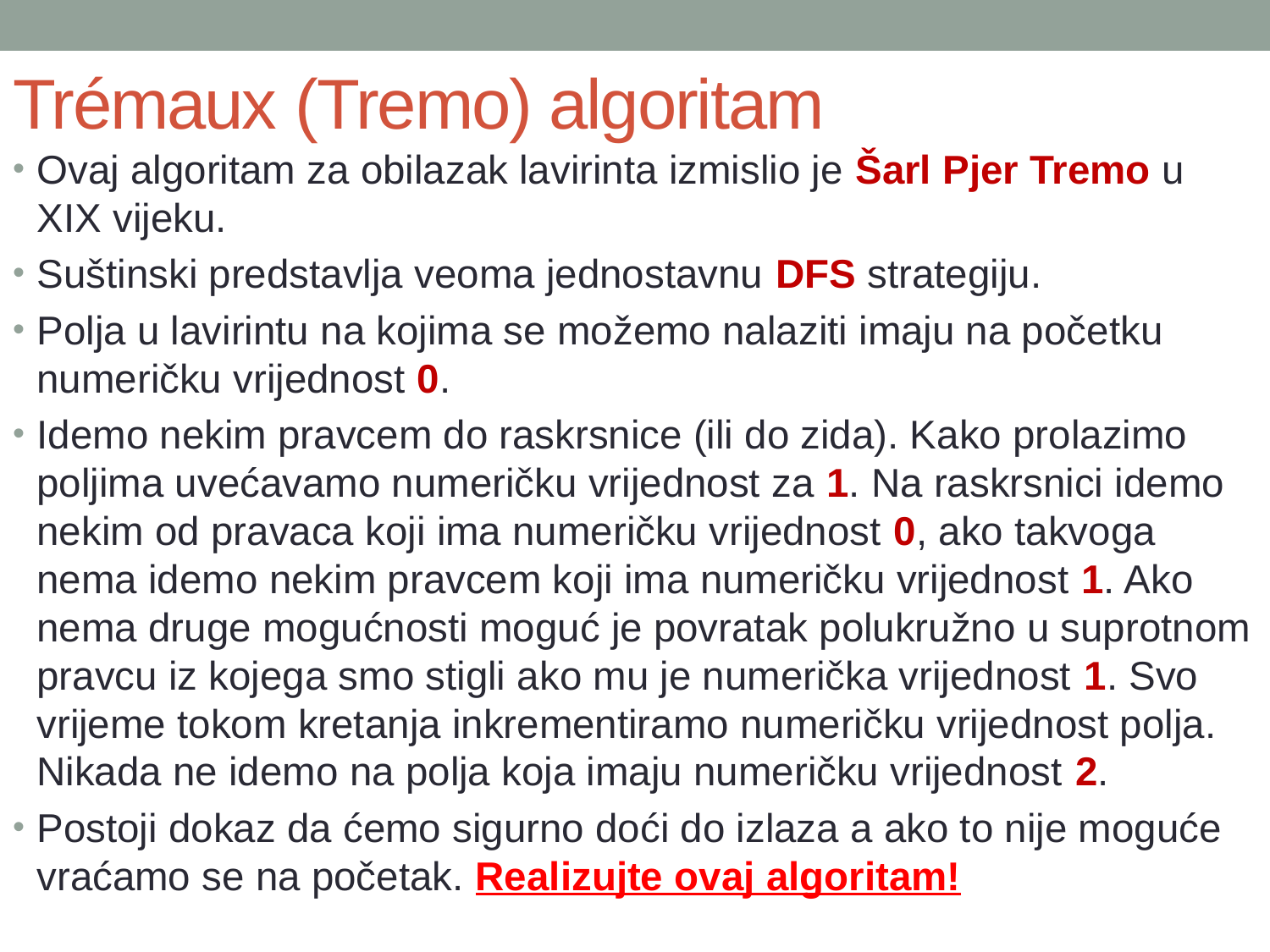

# Trémaux (Tremo) algoritam
Ovaj algoritam za obilazak lavirinta izmislio je Šarl Pjer Tremo u XIX vijeku.
Suštinski predstavlja veoma jednostavnu DFS strategiju.
Polja u lavirintu na kojima se možemo nalaziti imaju na početku numeričku vrijednost 0.
Idemo nekim pravcem do raskrsnice (ili do zida). Kako prolazimo poljima uvećavamo numeričku vrijednost za 1. Na raskrsnici idemo nekim od pravaca koji ima numeričku vrijednost 0, ako takvoga nema idemo nekim pravcem koji ima numeričku vrijednost 1. Ako nema druge mogućnosti moguć je povratak polukružno u suprotnom pravcu iz kojega smo stigli ako mu je numerička vrijednost 1. Svo vrijeme tokom kretanja inkrementiramo numeričku vrijednost polja. Nikada ne idemo na polja koja imaju numeričku vrijednost 2.
Postoji dokaz da ćemo sigurno doći do izlaza a ako to nije moguće vraćamo se na početak. Realizujte ovaj algoritam!